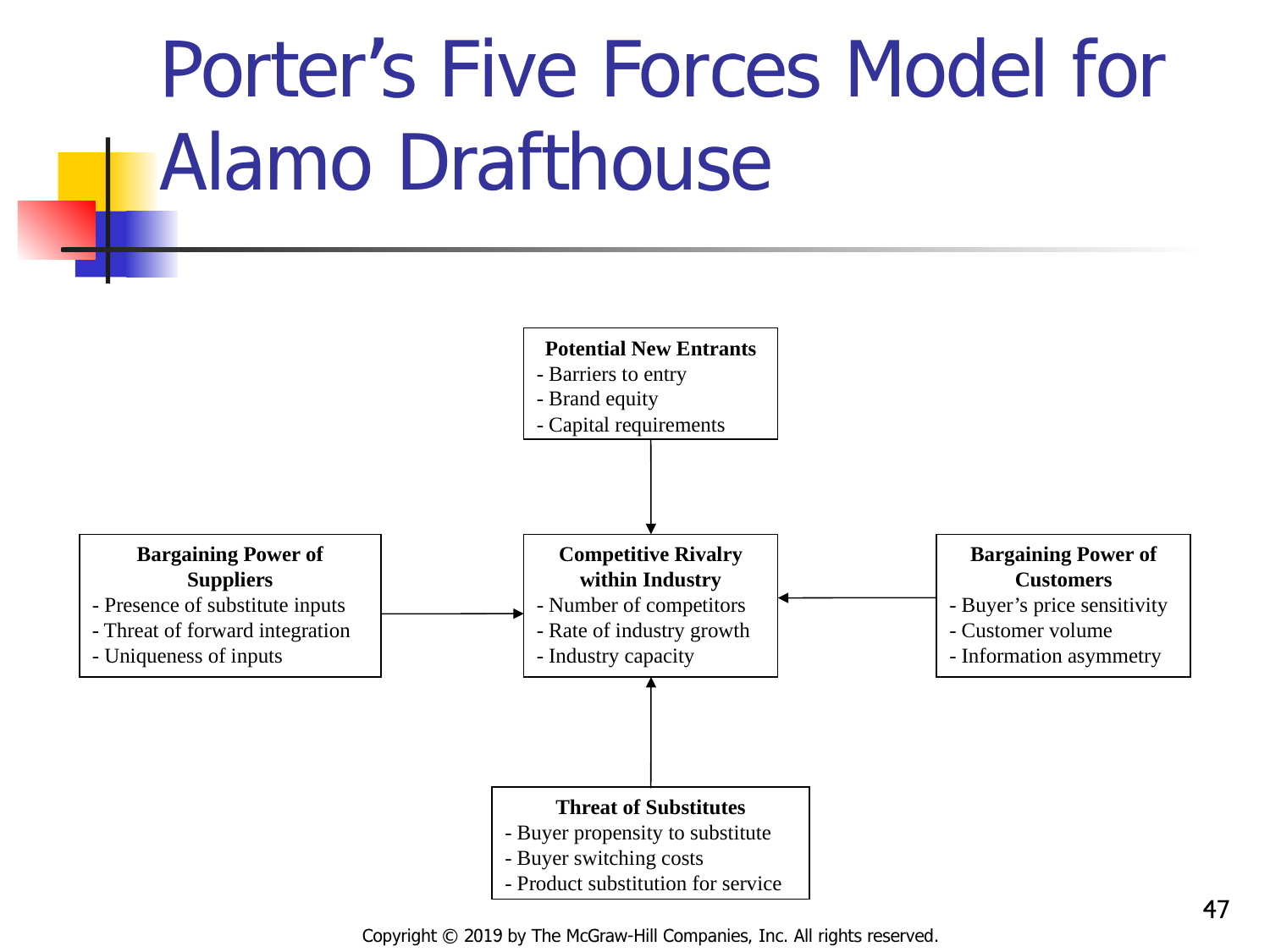

# Porter’s Five Forces Model for Alamo Drafthouse

Potential New Entrants
- Barriers to entry
- Brand equity
- Capital requirements

Bargaining Power of Suppliers
- Presence of substitute inputs
- Threat of forward integration
- Uniqueness of inputs

Competitive Rivalry within Industry
- Number of competitors
- Rate of industry growth
- Industry capacity
Bargaining Power of Customers
- Buyer’s price sensitivity
- Customer volume
- Information asymmetry

Threat of Substitutes
- Buyer propensity to substitute
- Buyer switching costs
- Product substitution for service

47
Copyright © 2019 by The McGraw-Hill Companies, Inc. All rights reserved.